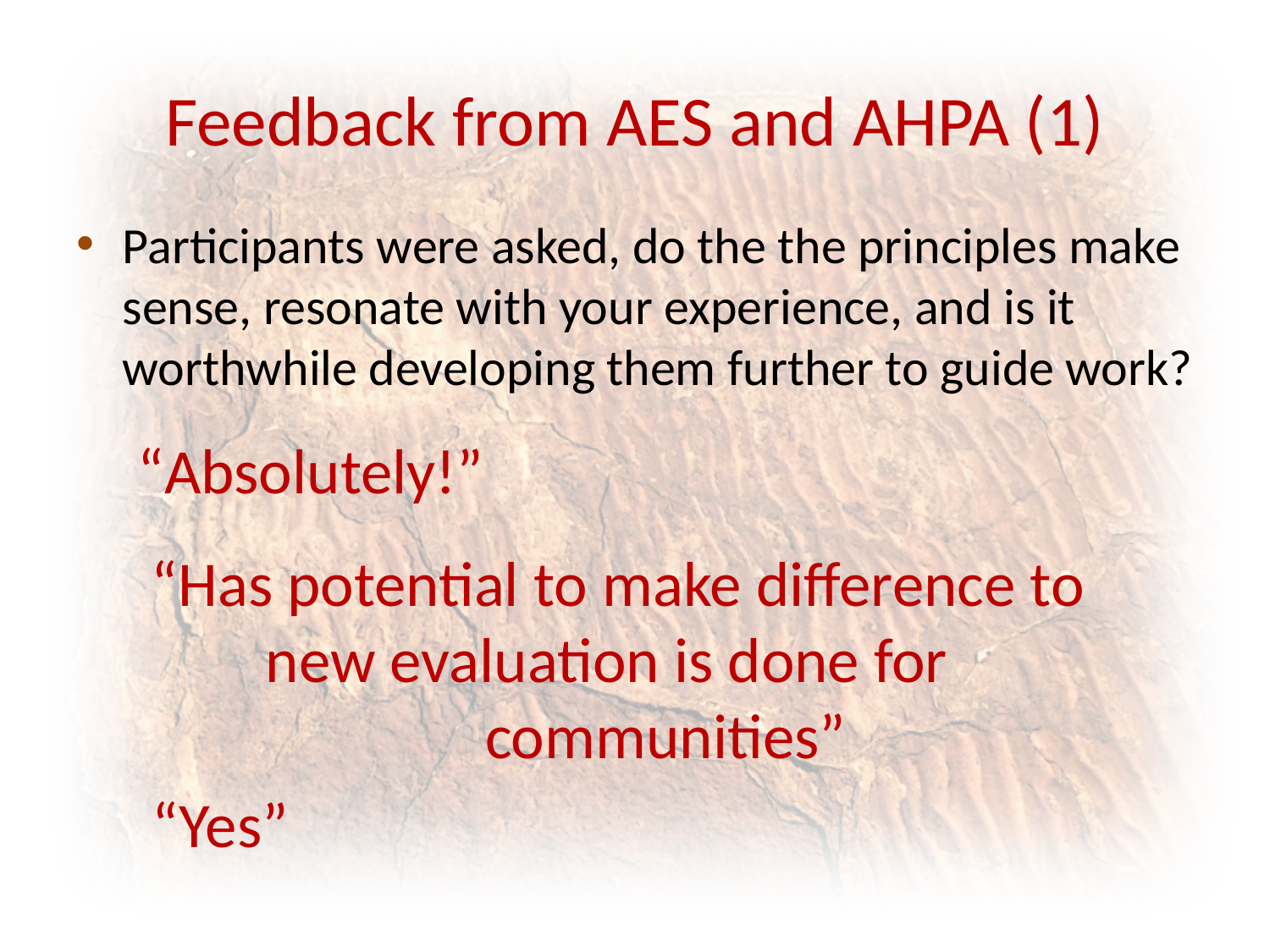

# Feedback from AES and AHPA (1)
Participants were asked, do the the principles make sense, resonate with your experience, and is it worthwhile developing them further to guide work?

“Absolutely!”

	“Has potential to make difference to 	new evaluation is done for 	communities”
							 “Yes”